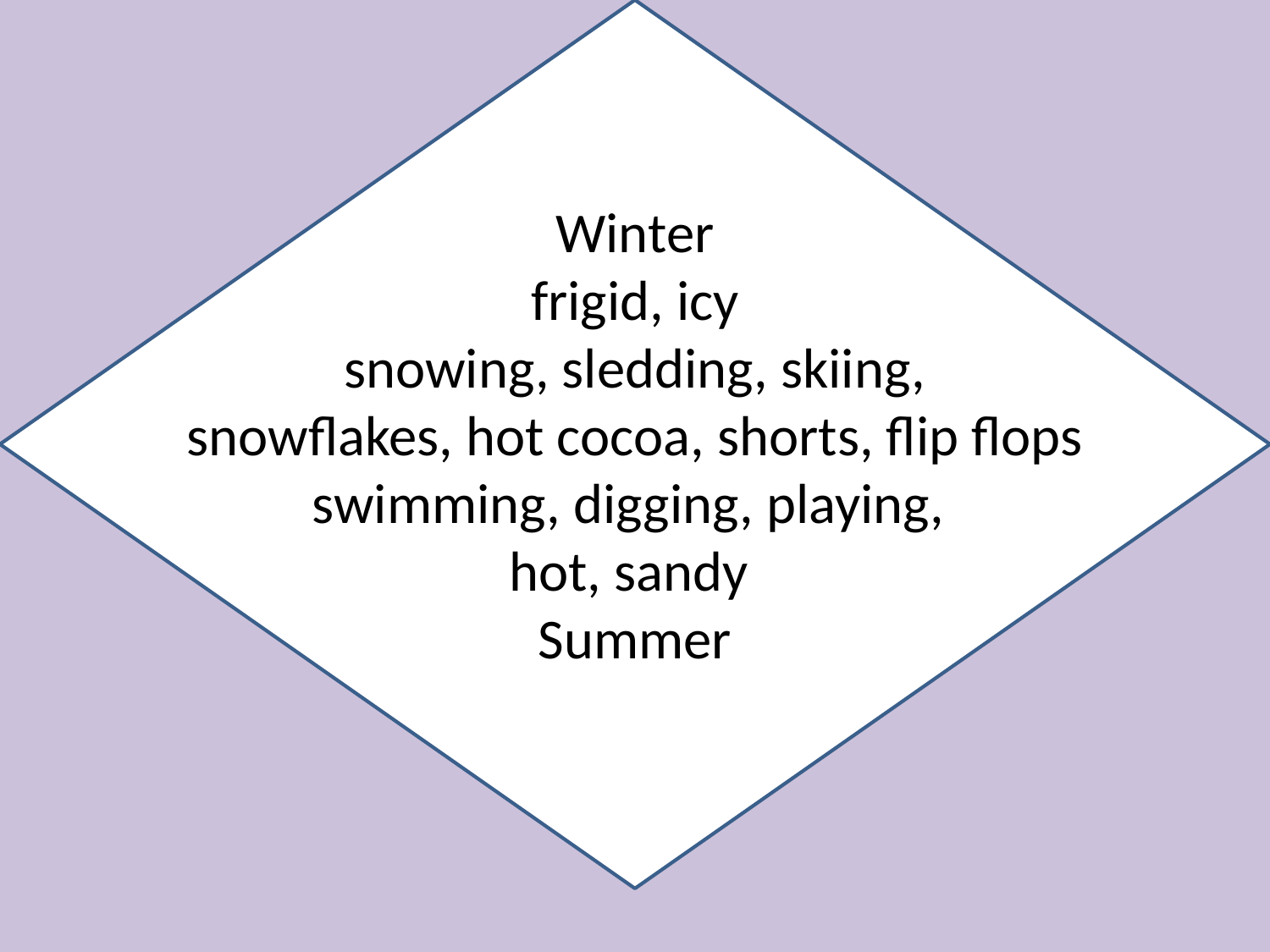

Winter
frigid, icy
snowing, sledding, skiing,
snowflakes, hot cocoa, shorts, flip flops
swimming, digging, playing,
hot, sandy
Summer